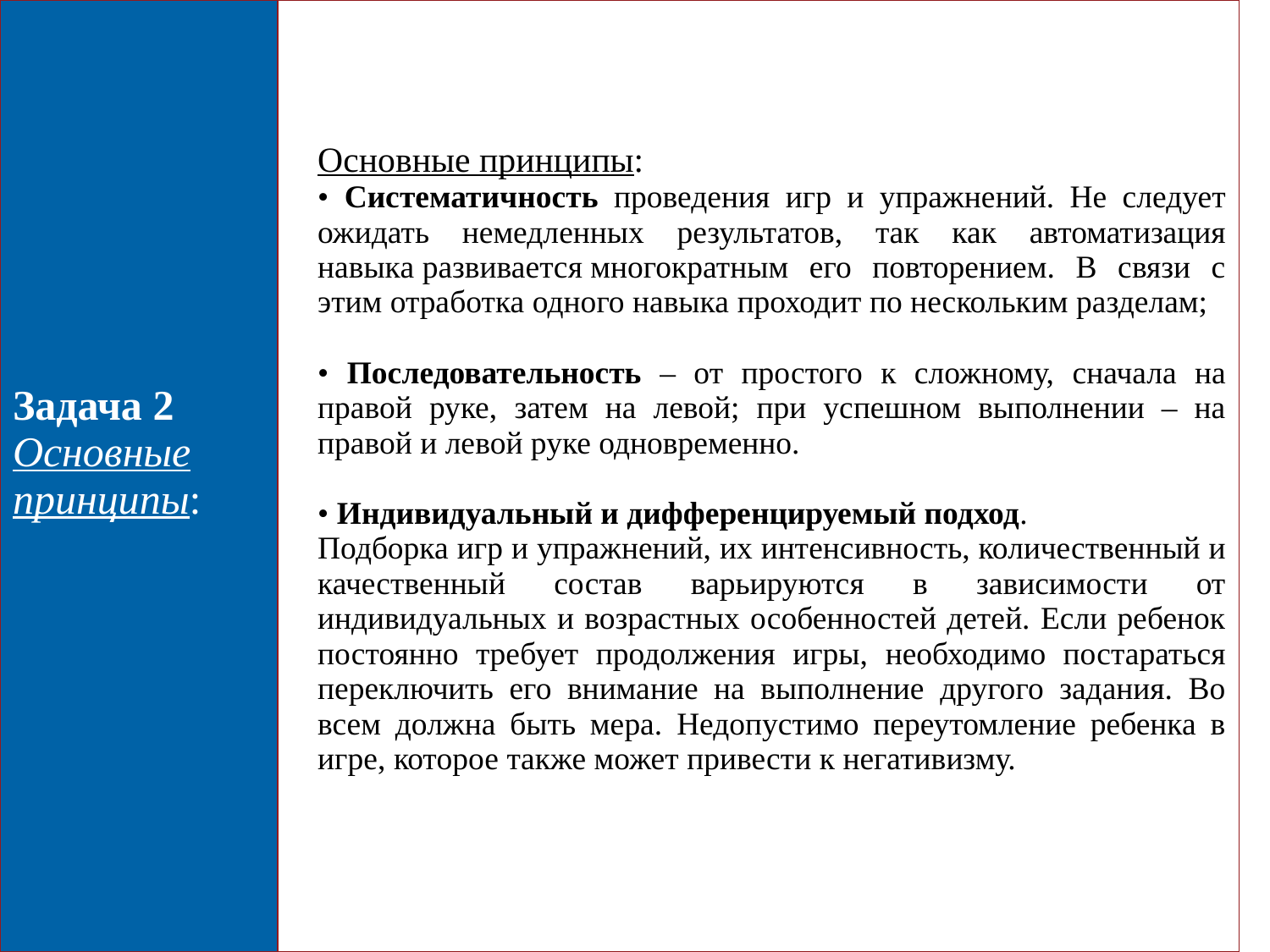

| Задача 2 Основные принципы: | Основные принципы: • Систематичность проведения игр и упражнений. Не следует ожидать немедленных результатов, так как автоматизация навыка развивается многократным его повторением. В связи с этим отработка одного навыка проходит по нескольким разделам; • Последовательность – от простого к сложному, сначала на правой руке, затем на левой; при успешном выполнении – на правой и левой руке одновременно. • Индивидуальный и дифференцируемый подход. Подборка игр и упражнений, их интенсивность, количественный и качественный состав варьируются в зависимости от индивидуальных и возрастных особенностей детей. Если ребенок постоянно требует продолжения игры, необходимо постараться переключить его внимание на выполнение другого задания. Во всем должна быть мера. Недопустимо переутомление ребенка в игре, которое также может привести к негативизму. |
| --- | --- |
6